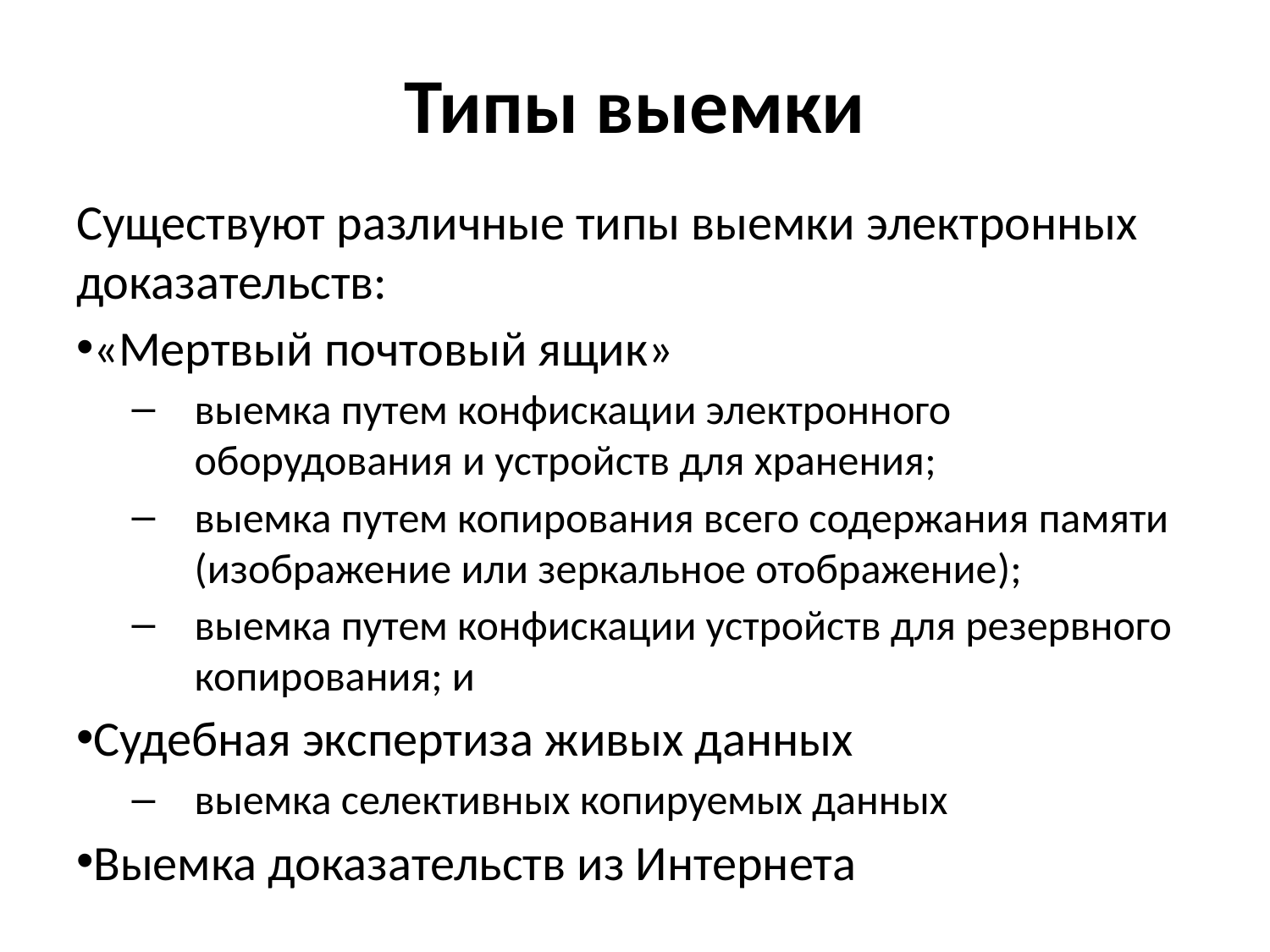

# Типы выемки
Существуют различные типы выемки электронных доказательств:
«Мертвый почтовый ящик»
выемка путем конфискации электронного оборудования и устройств для хранения;
выемка путем копирования всего содержания памяти (изображение или зеркальное отображение);
выемка путем конфискации устройств для резервного копирования; и
Судебная экспертиза живых данных
выемка селективных копируемых данных
Выемка доказательств из Интернета